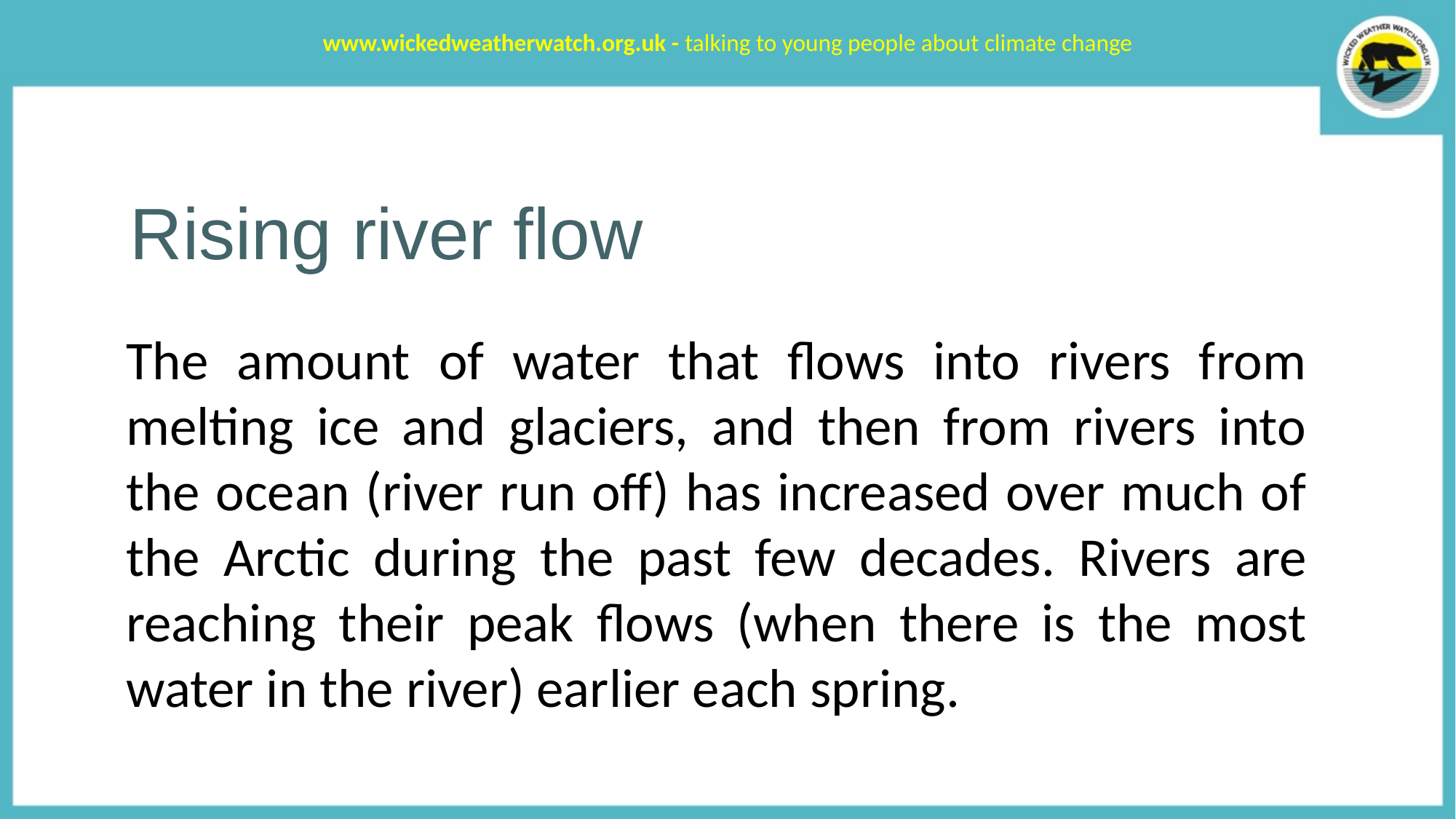

www.wickedweatherwatch.org.uk - talking to young people about climate change
# Rising river flow
The amount of water that flows into rivers from melting ice and glaciers, and then from rivers into the ocean (river run off) has increased over much of the Arctic during the past few decades. Rivers are reaching their peak flows (when there is the most water in the river) earlier each spring.